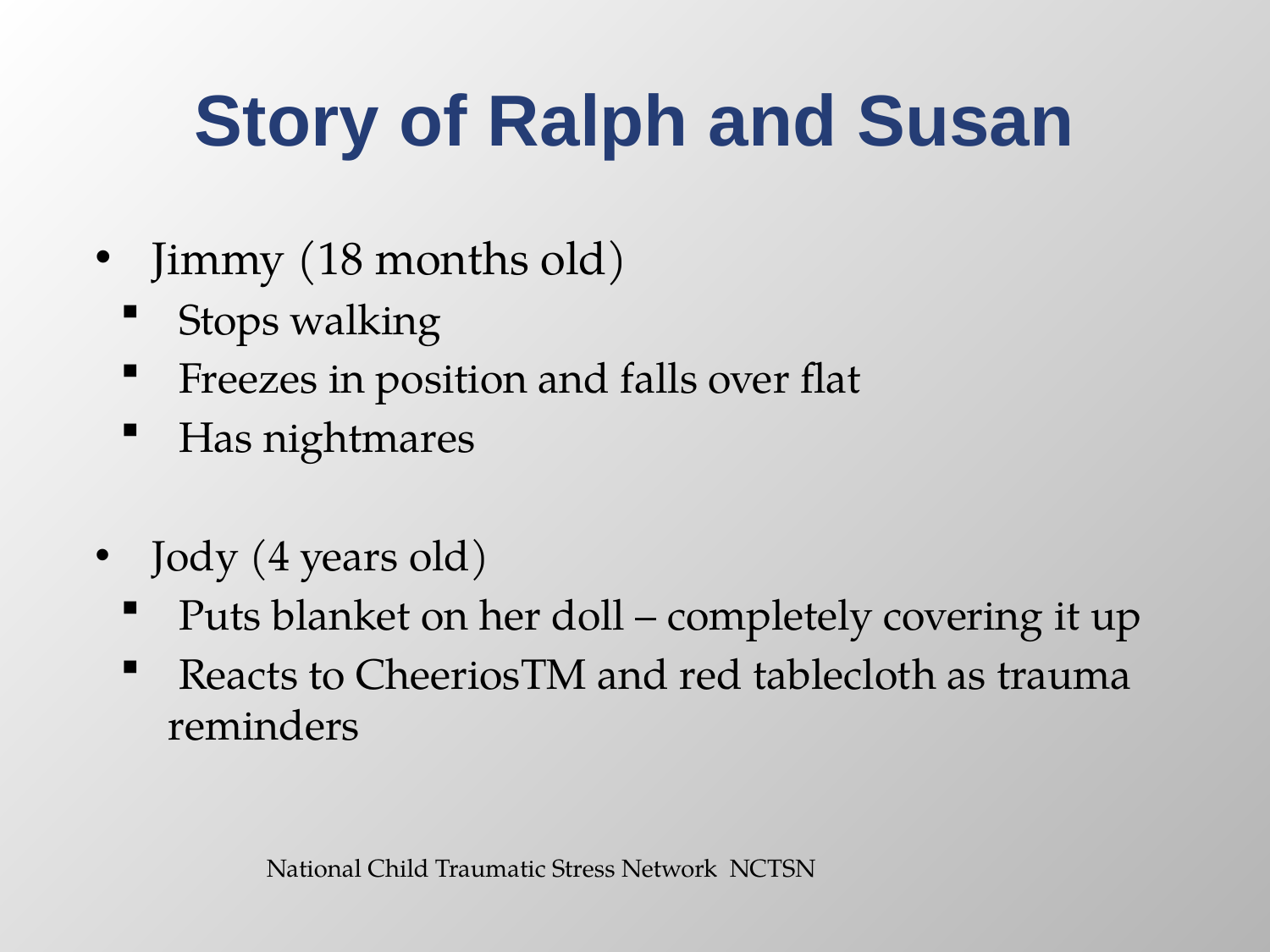

# Story of Ralph and Susan
Jimmy (18 months old)
 Stops walking
 Freezes in position and falls over flat
 Has nightmares

Jody (4 years old)
 Puts blanket on her doll – completely covering it up
 Reacts to CheeriosTM and red tablecloth as trauma reminders
National Child Traumatic Stress Network  NCTSN